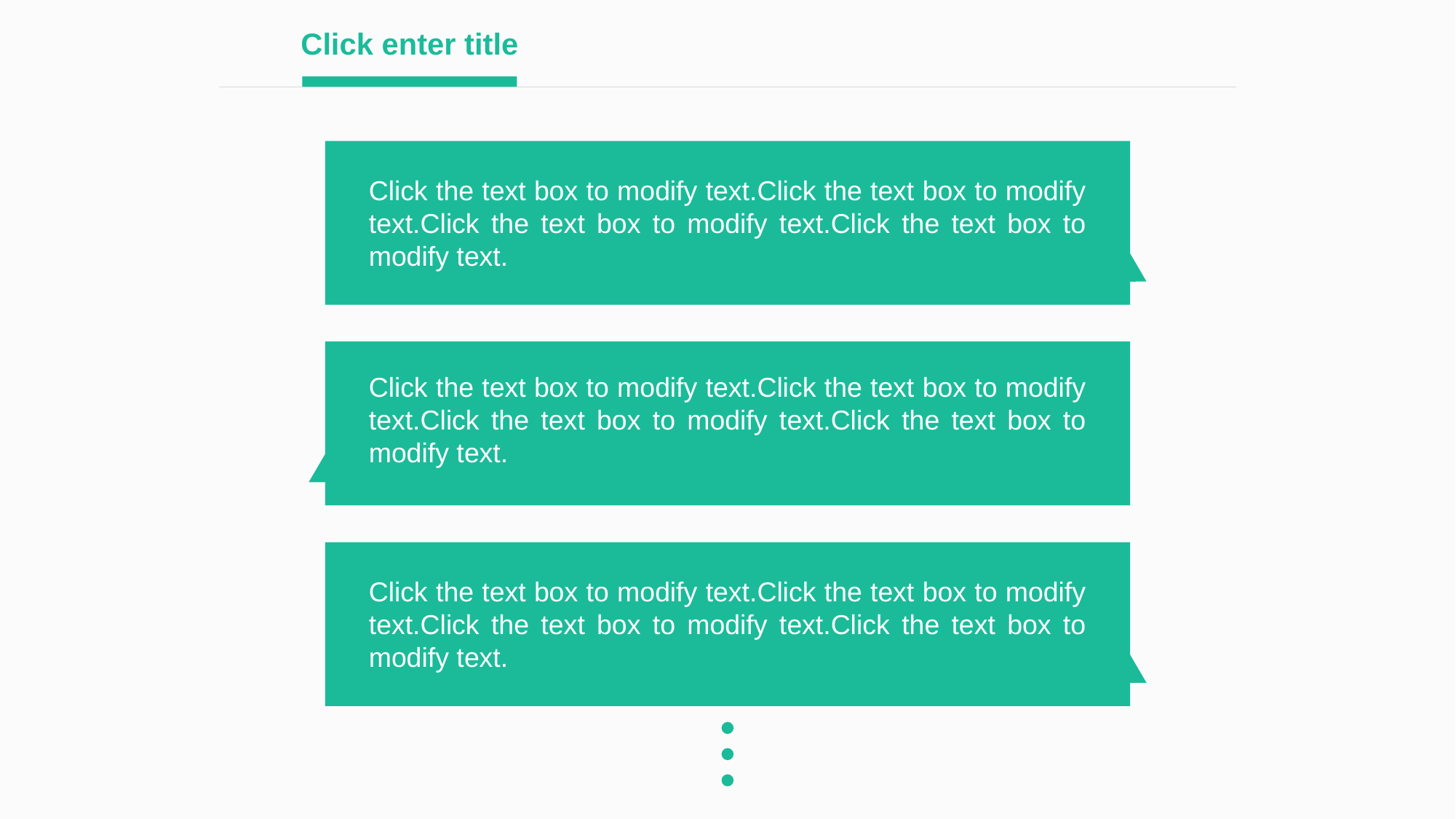

Click enter title

Click the text box to modify text.Click the text box to modify text.Click the text box to modify text.Click the text box to modify text.

Click the text box to modify text.Click the text box to modify text.Click the text box to modify text.Click the text box to modify text.

Click the text box to modify text.Click the text box to modify text.Click the text box to modify text.Click the text box to modify text.